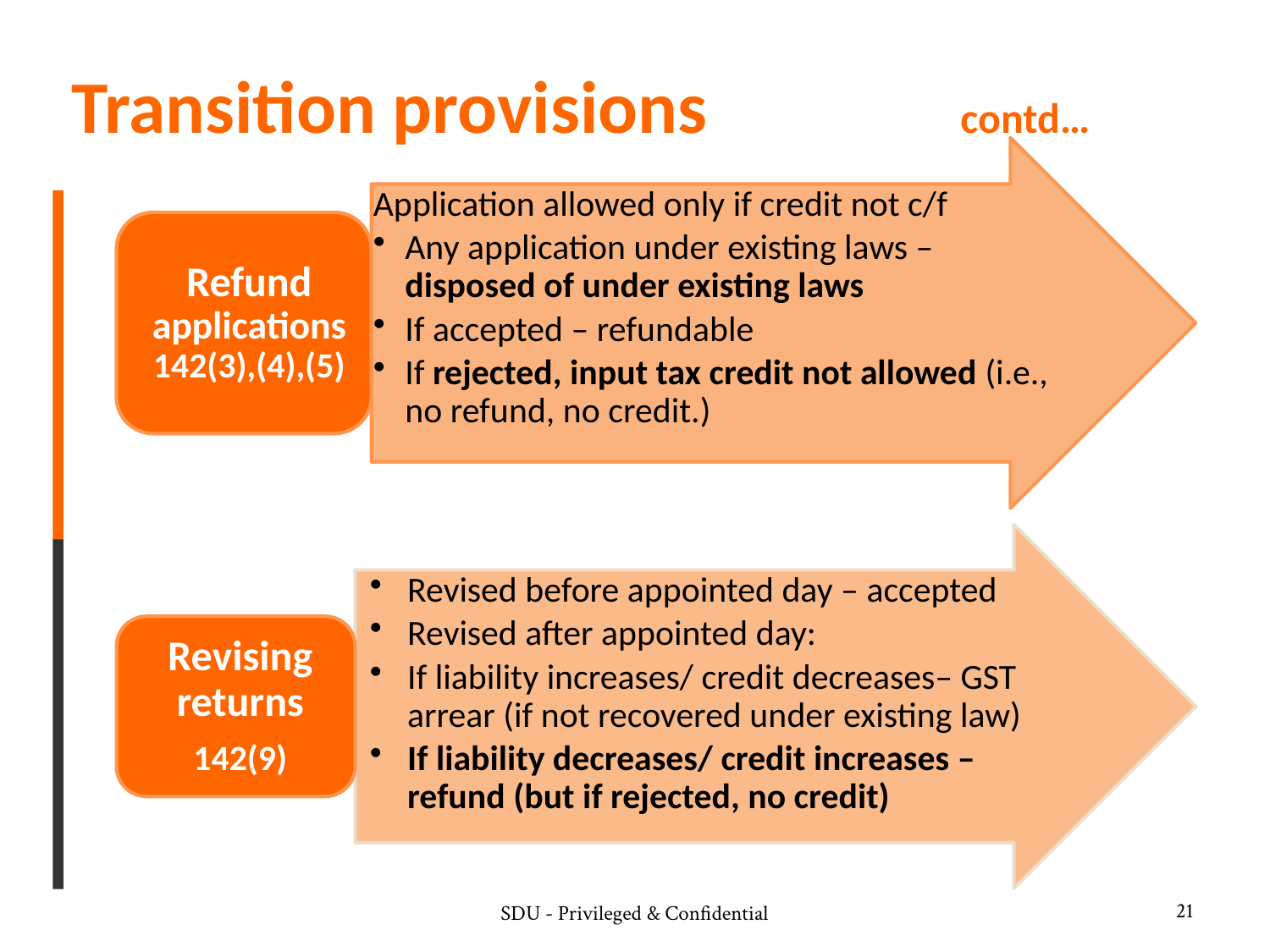

Transition provisions		contd…
Application allowed only if credit not c/f
Any application under existing laws – disposed of under existing laws
If accepted – refundable
If rejected, input tax credit not allowed (i.e., no refund, no credit.)
Refund applications 142(3),(4),(5)
Revised before appointed day – accepted
Revised after appointed day:
If liability increases/ credit decreases– GST arrear (if not recovered under existing law)
If liability decreases/ credit increases – refund (but if rejected, no credit)
Revising returns
142(9)
21
SDU - Privileged & Confidential